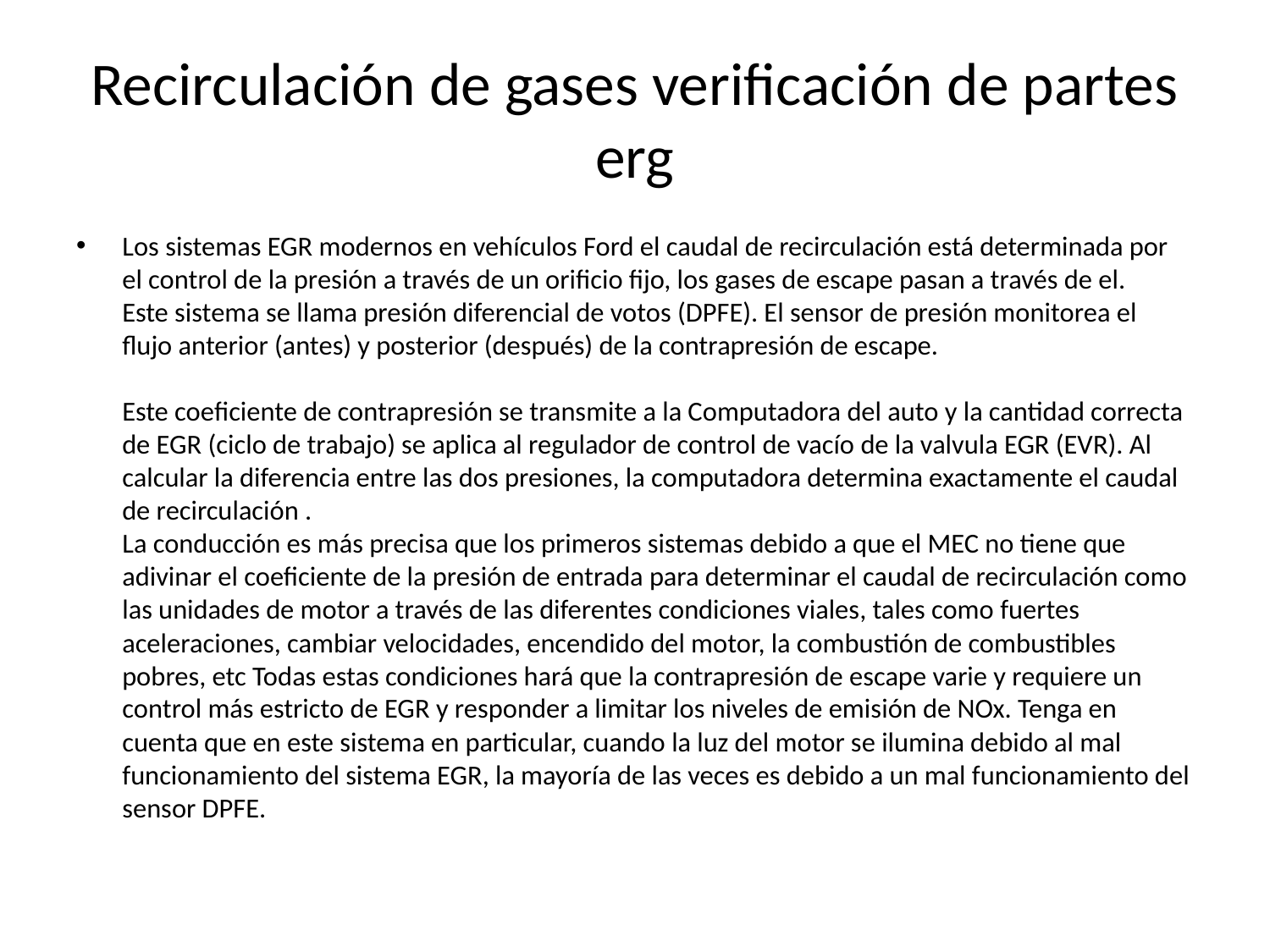

# Recirculación de gases verificación de partes erg
Los sistemas EGR modernos en vehículos Ford el caudal de recirculación está determinada por el control de la presión a través de un orificio fijo, los gases de escape pasan a través de el. 
Este sistema se llama presión diferencial de votos (DPFE). El sensor de presión monitorea el flujo anterior (antes) y posterior (después) de la contrapresión de escape. 
Este coeficiente de contrapresión se transmite a la Computadora del auto y la cantidad correcta de EGR (ciclo de trabajo) se aplica al regulador de control de vacío de la valvula EGR (EVR). Al calcular la diferencia entre las dos presiones, la computadora determina exactamente el caudal de recirculación . 
La conducción es más precisa que los primeros sistemas debido a que el MEC no tiene que adivinar el coeficiente de la presión de entrada para determinar el caudal de recirculación como las unidades de motor a través de las diferentes condiciones viales, tales como fuertes aceleraciones, cambiar velocidades, encendido del motor, la combustión de combustibles pobres, etc Todas estas condiciones hará que la contrapresión de escape varie y requiere un control más estricto de EGR y responder a limitar los niveles de emisión de NOx. Tenga en cuenta que en este sistema en particular, cuando la luz del motor se ilumina debido al mal funcionamiento del sistema EGR, la mayoría de las veces es debido a un mal funcionamiento del sensor DPFE.